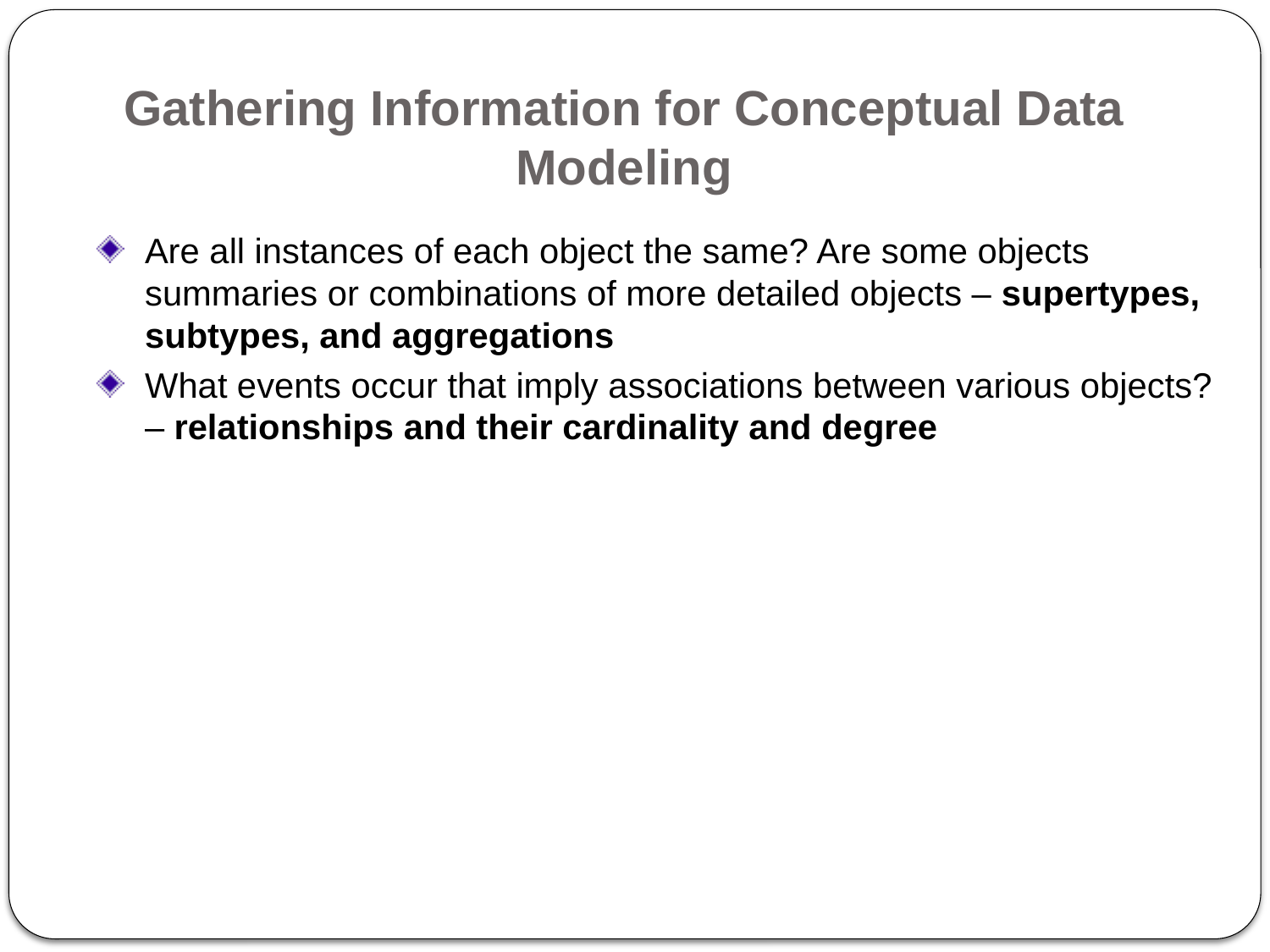

Gathering Information for Conceptual Data Modeling
Are all instances of each object the same? Are some objects summaries or combinations of more detailed objects – supertypes, subtypes, and aggregations
What events occur that imply associations between various objects? – relationships and their cardinality and degree